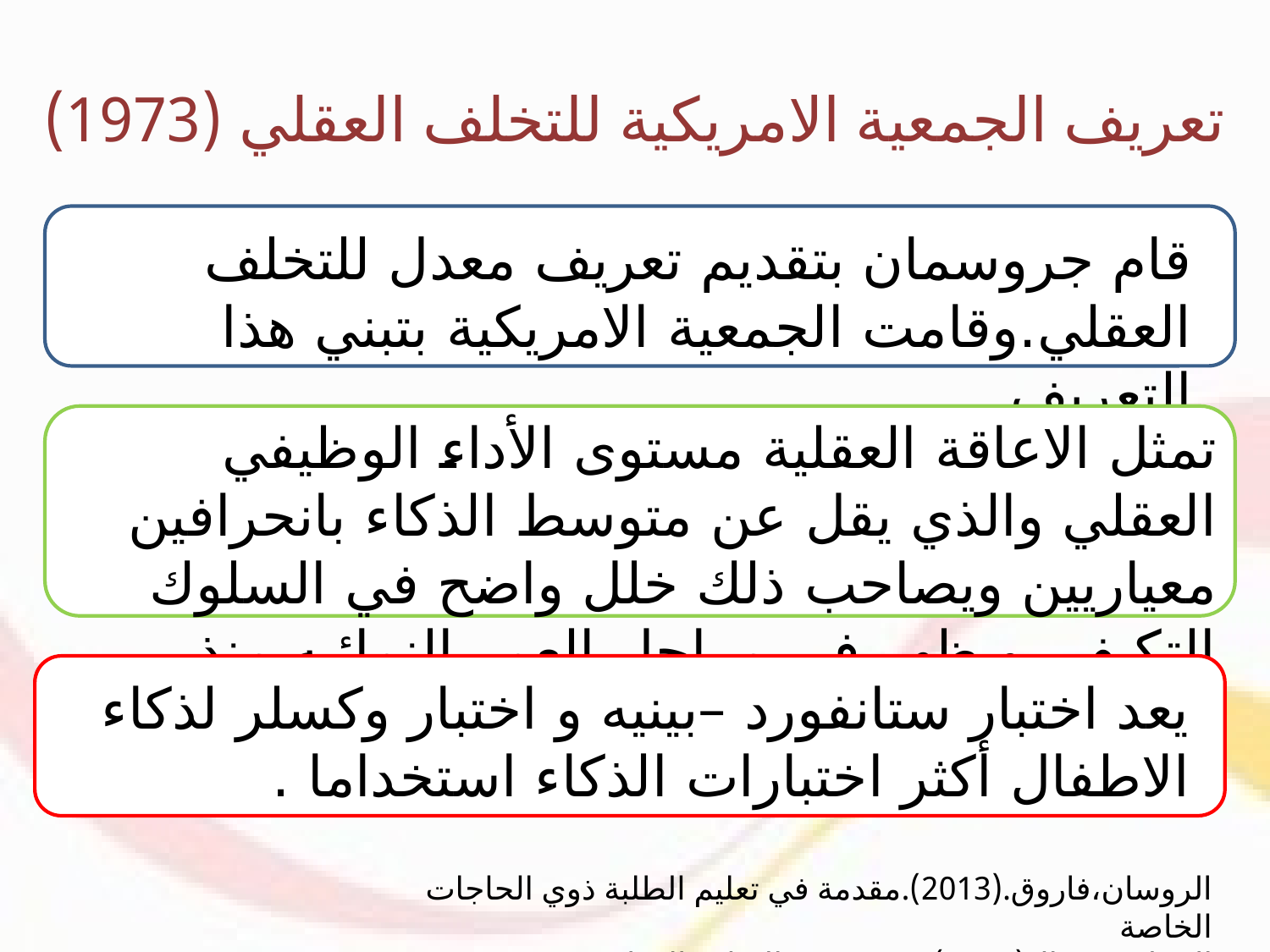

# تعريف الجمعية الامريكية للتخلف العقلي (1973)

قام جروسمان بتقديم تعريف معدل للتخلف العقلي.وقامت الجمعية الامريكية بتبني هذا التعريف.
تمثل الاعاقة العقلية مستوى الأداء الوظيفي العقلي والذي يقل عن متوسط الذكاء بانحرافين معياريين ويصاحب ذلك خلل واضح في السلوك التكيفي ويظهر في مراحل العمر النمائيه منذ الميلاد وحتى سن 18سنه

يعد اختبار ستانفورد –بينيه و اختبار وكسلر لذكاء الاطفال أكثر اختبارات الذكاء استخداما .
الروسان،فاروق.(2013).مقدمة في تعليم الطلبة ذوي الحاجات الخاصة
الخطيب،جمال(2010).مقدمة في الإعاقة العقلية.